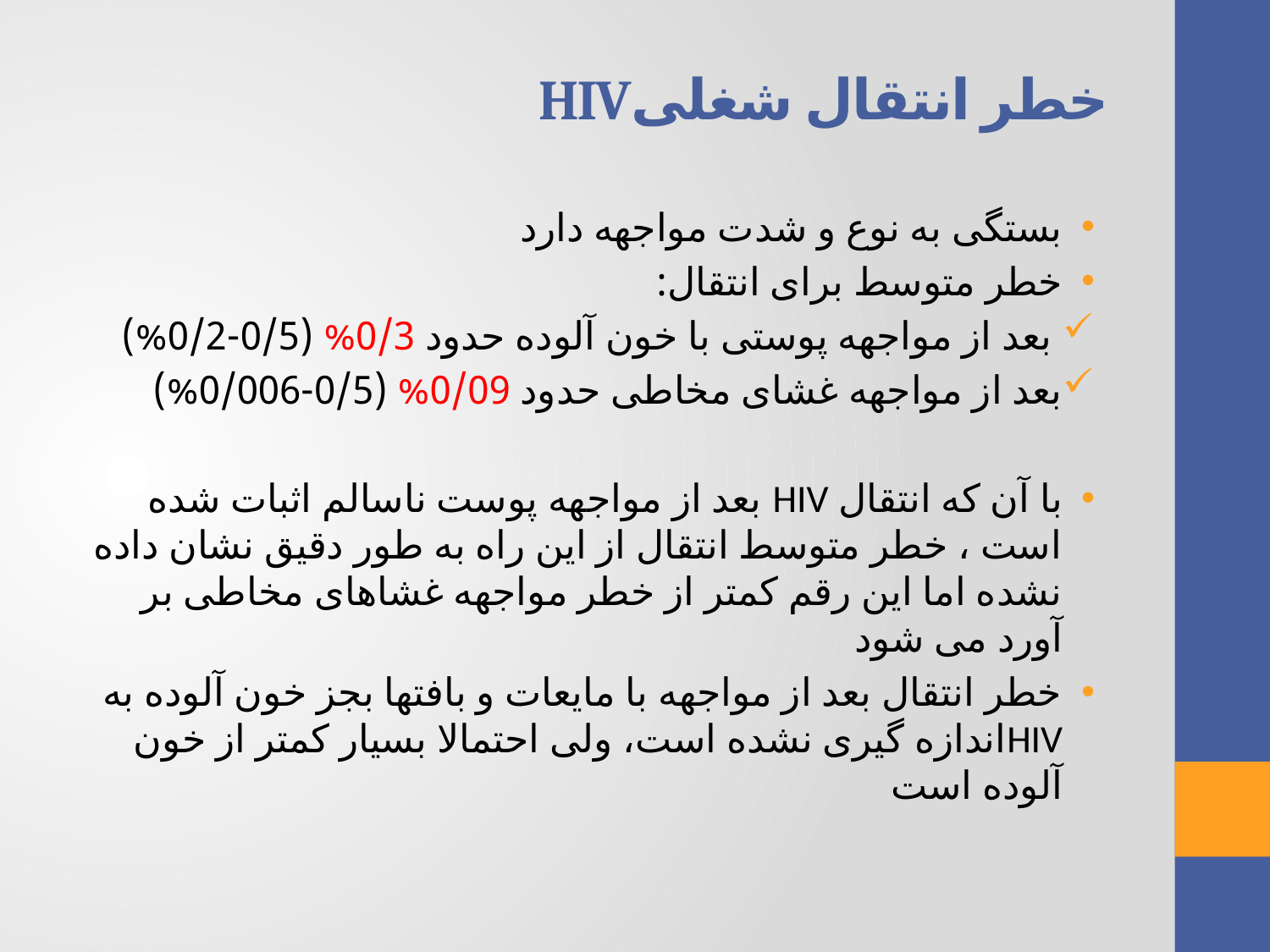

# خطر انتقال شغلیHIV
بستگی به نوع و شدت مواجهه دارد
خطر متوسط برای انتقال:
 بعد از مواجهه پوستی با خون آلوده حدود 0/3% (0/5-0/2%)
بعد از مواجهه غشای مخاطی حدود 0/09% (0/5-0/006%)

با آن که انتقال HIV بعد از مواجهه پوست ناسالم اثبات شده است ، خطر متوسط انتقال از این راه به طور دقیق نشان داده نشده اما این رقم کمتر از خطر مواجهه غشاهای مخاطی بر آورد می شود
خطر انتقال بعد از مواجهه با مایعات و بافتها بجز خون آلوده به  HIVاندازه گیری نشده است، ولی احتمالا بسیار کمتر از خون آلوده است